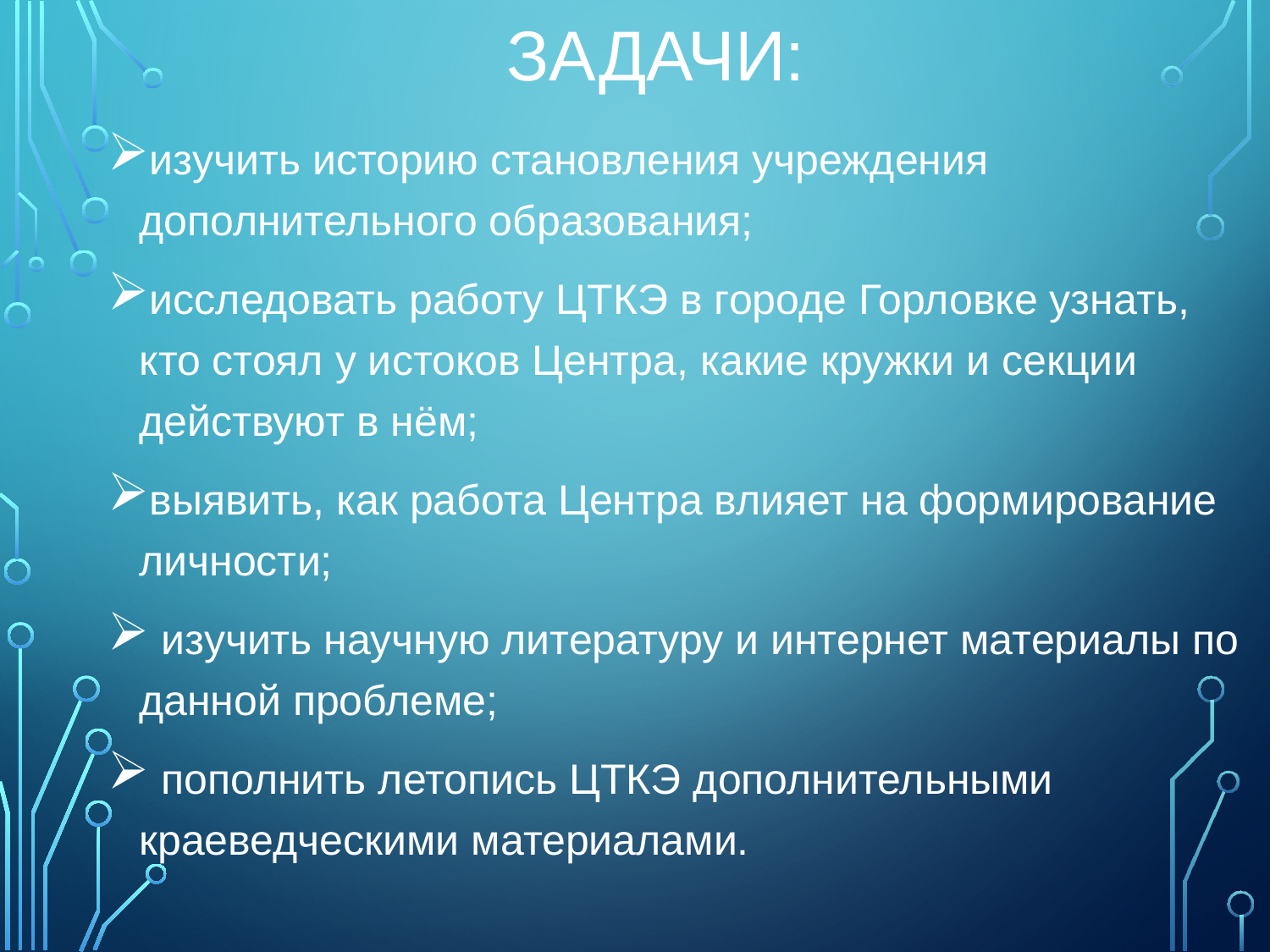

# Задачи:
изучить историю становления учреждения дополнительного образования;
исследовать работу ЦТКЭ в городе Горловке узнать, кто стоял у истоков Центра, какие кружки и секции действуют в нём;
выявить, как работа Центра влияет на формирование личности;
 изучить научную литературу и интернет материалы по данной проблеме;
 пополнить летопись ЦТКЭ дополнительными краеведческими материалами.